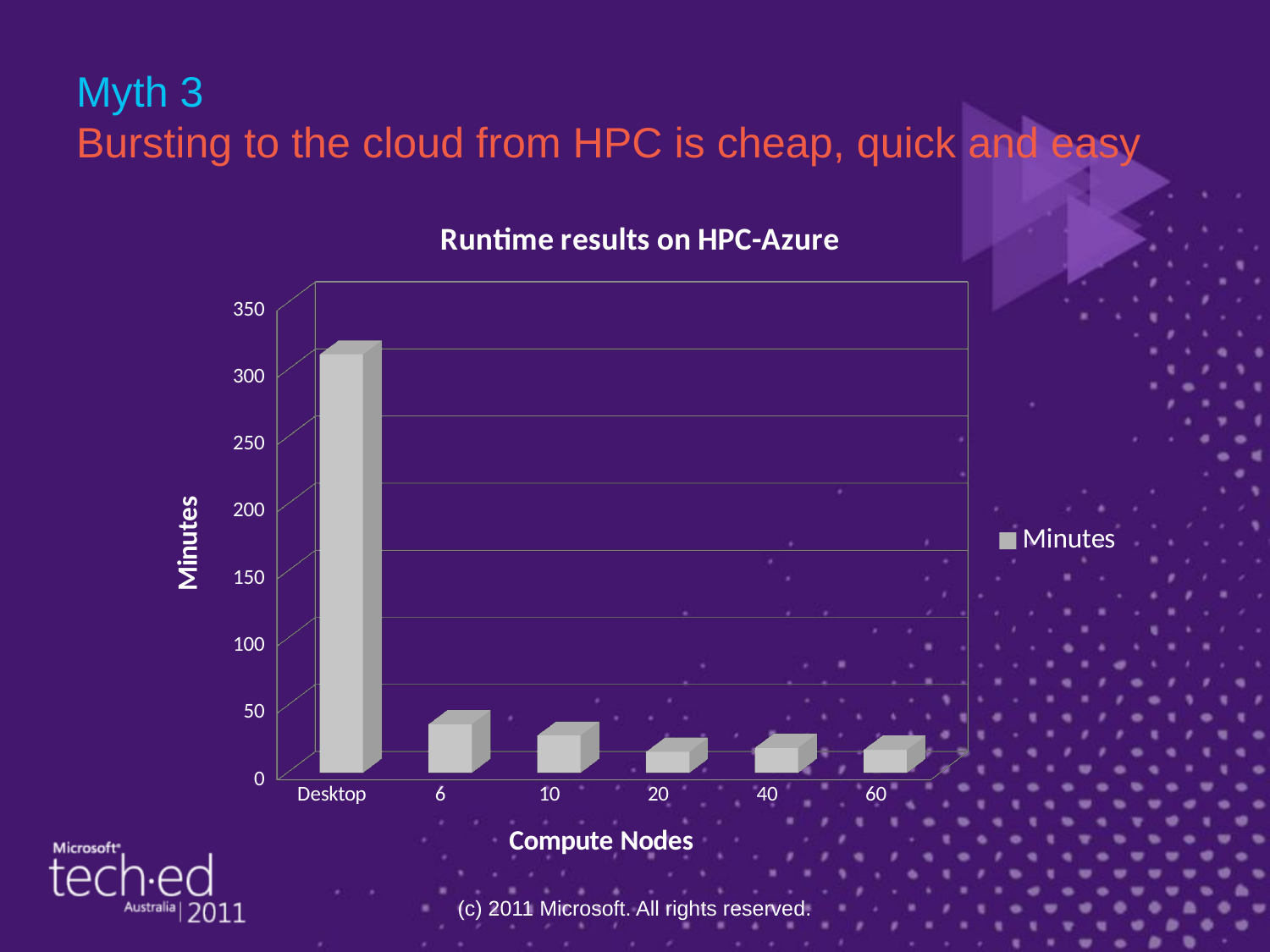

# Myth 3 Bursting to the cloud from HPC is cheap, quick and easy

[unsupported chart]

(c) 2011 Microsoft. All rights reserved.